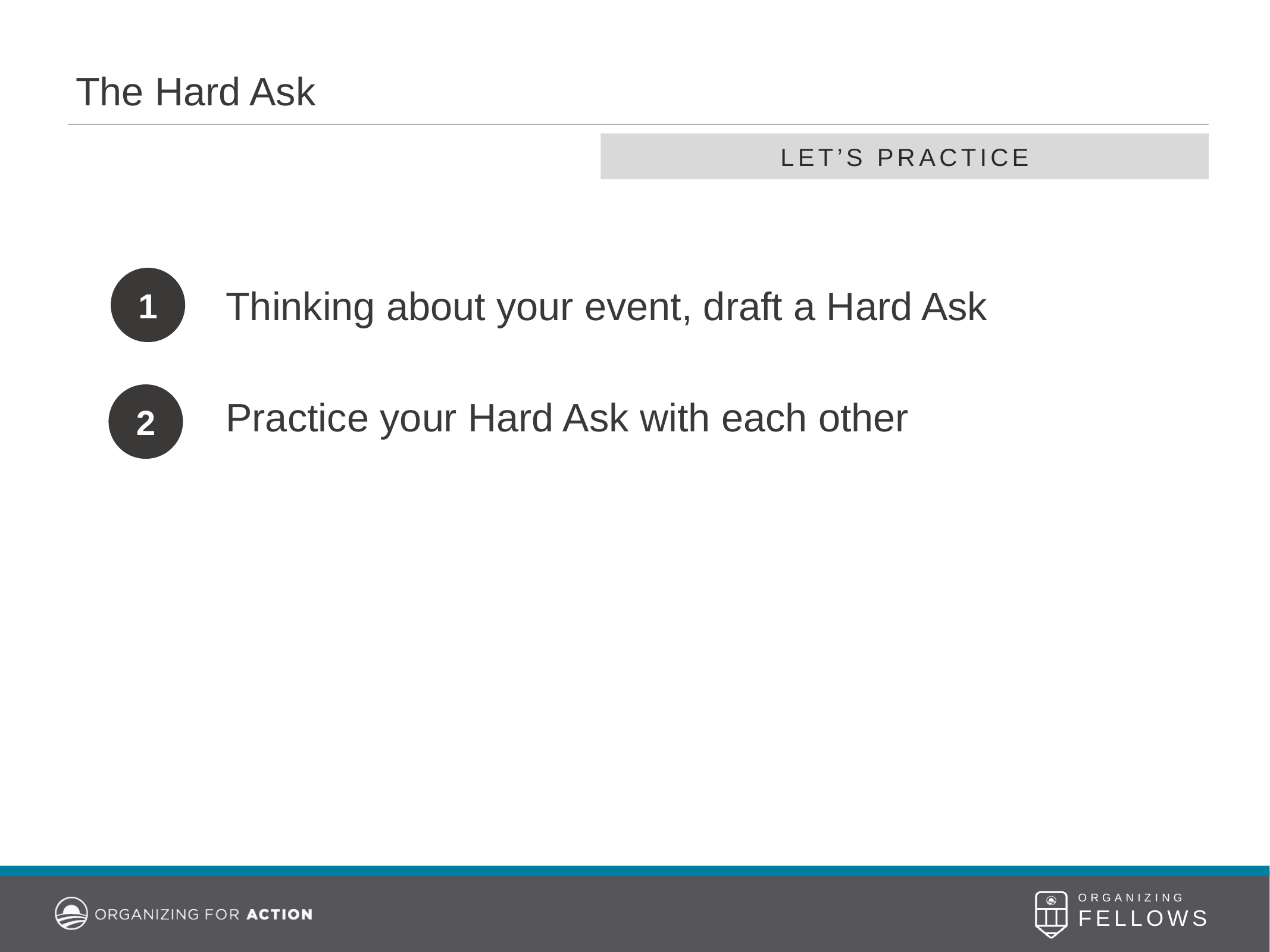

The Hard Ask
LET’S PRACTICE
1
Thinking about your event, draft a Hard Ask

Practice your Hard Ask with each other
2